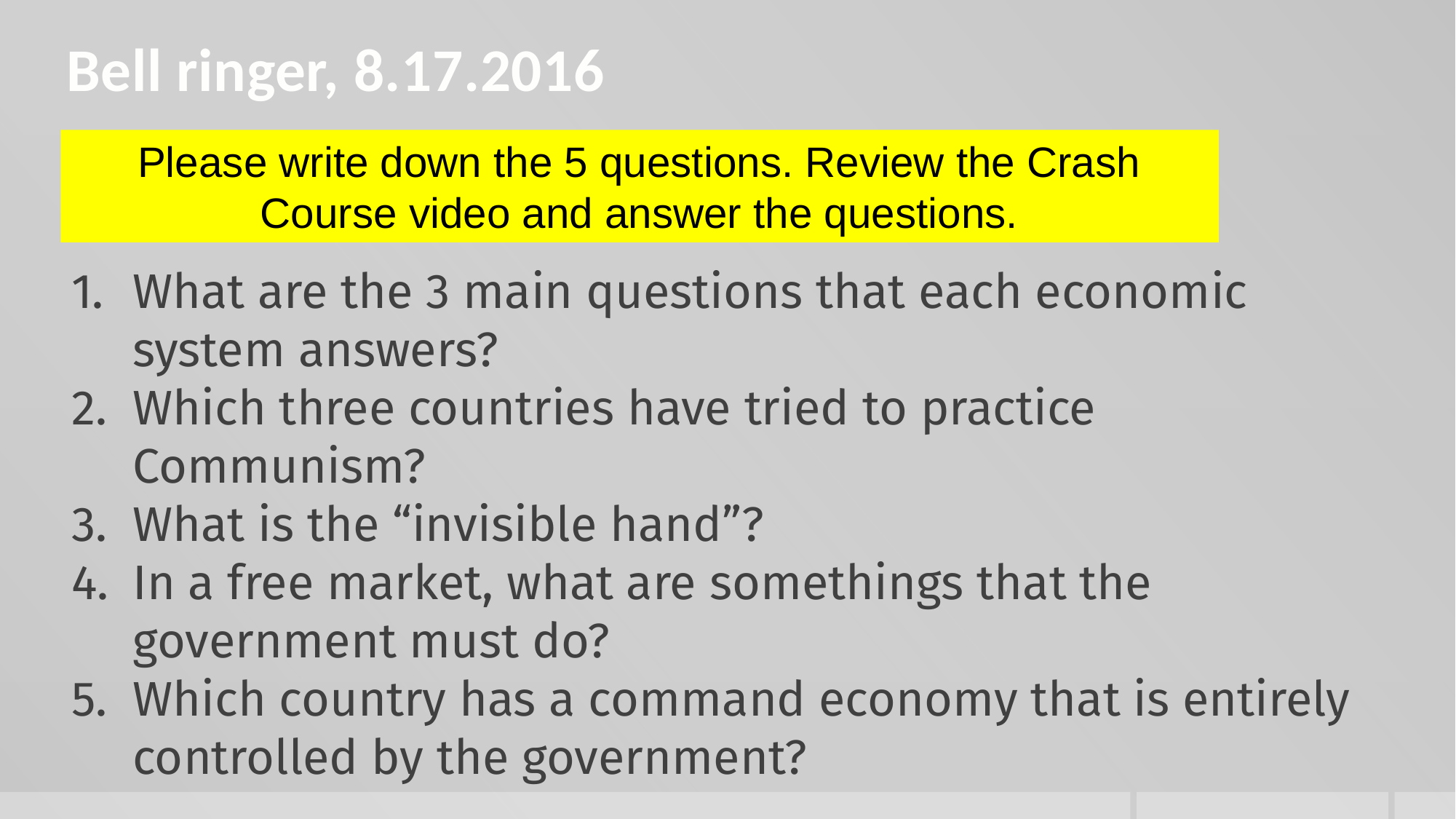

Bell ringer, 8.17.2016
Please write down the 5 questions. Review the Crash Course video and answer the questions.
What are the 3 main questions that each economic system answers?
Which three countries have tried to practice Communism?
What is the “invisible hand”?
In a free market, what are somethings that the government must do?
Which country has a command economy that is entirely controlled by the government?